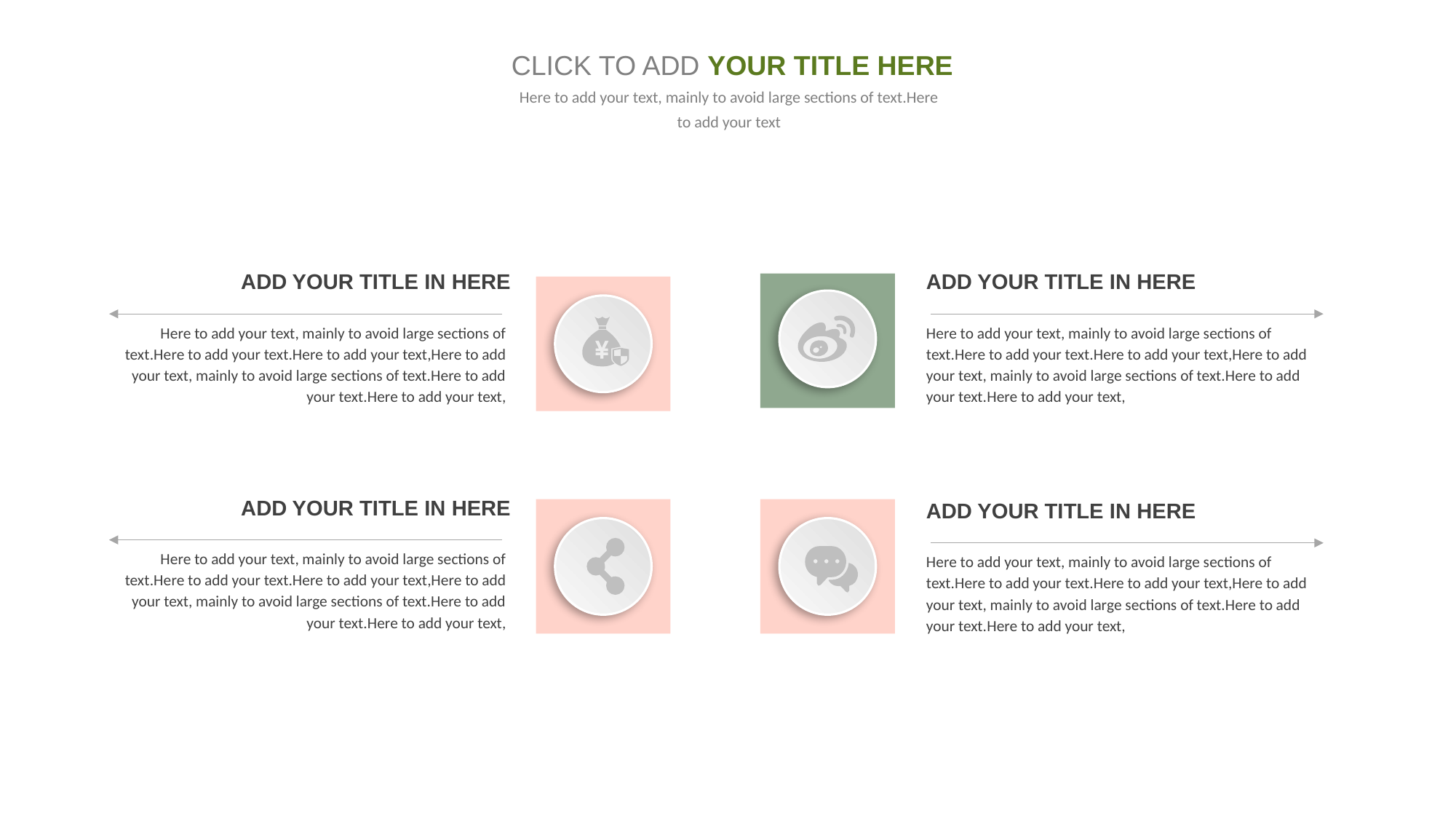

CLICK TO ADD YOUR TITLE HERE
Here to add your text, mainly to avoid large sections of text.Here to add your text
ADD YOUR TITLE IN HERE

Here to add your text, mainly to avoid large sections of text.Here to add your text.Here to add your text,Here to add your text, mainly to avoid large sections of text.Here to add your text.Here to add your text,
ADD YOUR TITLE IN HERE

Here to add your text, mainly to avoid large sections of text.Here to add your text.Here to add your text,Here to add your text, mainly to avoid large sections of text.Here to add your text.Here to add your text,

ADD YOUR TITLE IN HERE

Here to add your text, mainly to avoid large sections of text.Here to add your text.Here to add your text,Here to add your text, mainly to avoid large sections of text.Here to add your text.Here to add your text,
ADD YOUR TITLE IN HERE

Here to add your text, mainly to avoid large sections of text.Here to add your text.Here to add your text,Here to add your text, mainly to avoid large sections of text.Here to add your text.Here to add your text,